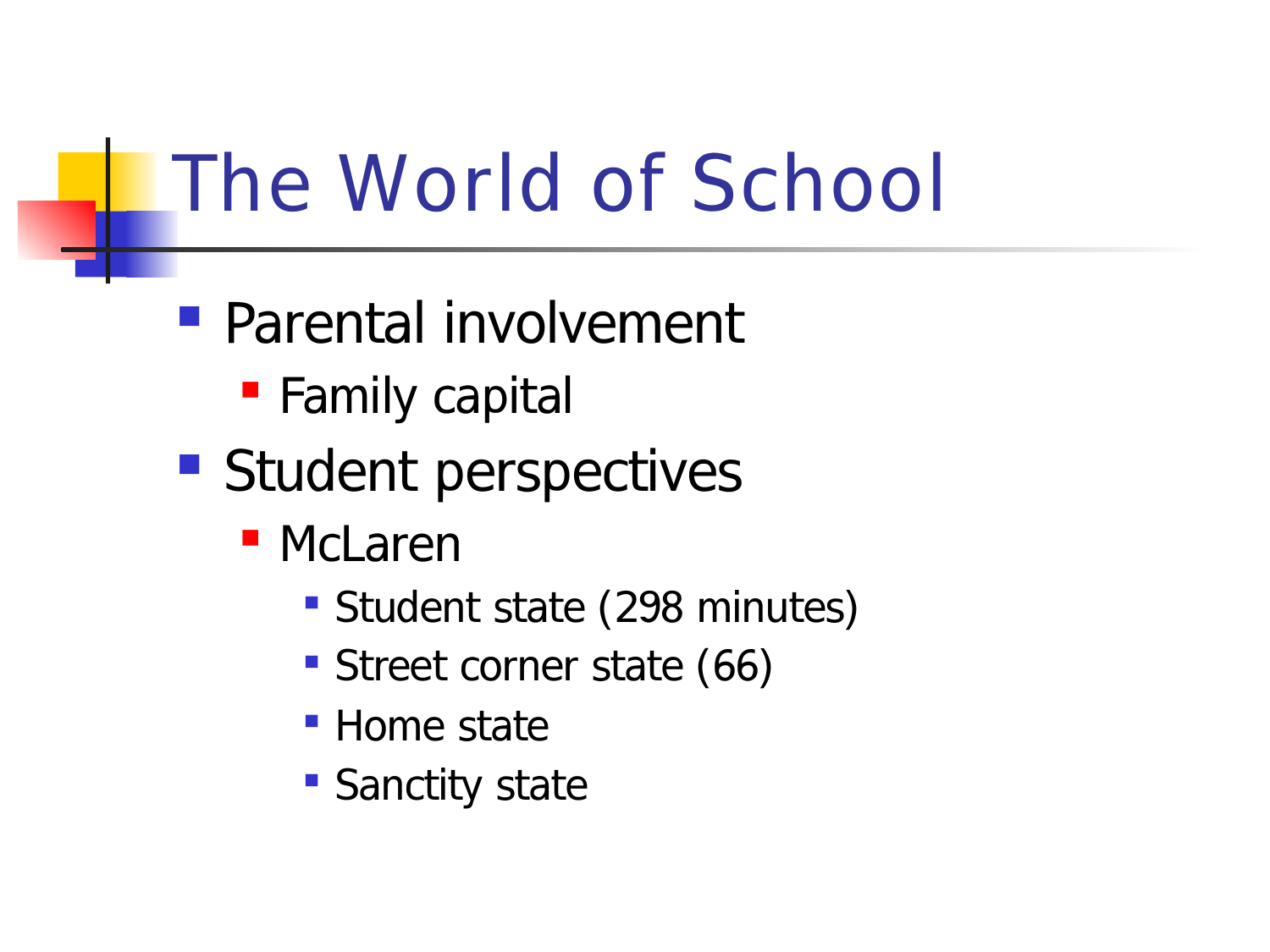

# The World of School
Parental involvement
Family capital
Student perspectives
McLaren
Student state (298 minutes)
Street corner state (66)
Home state
Sanctity state